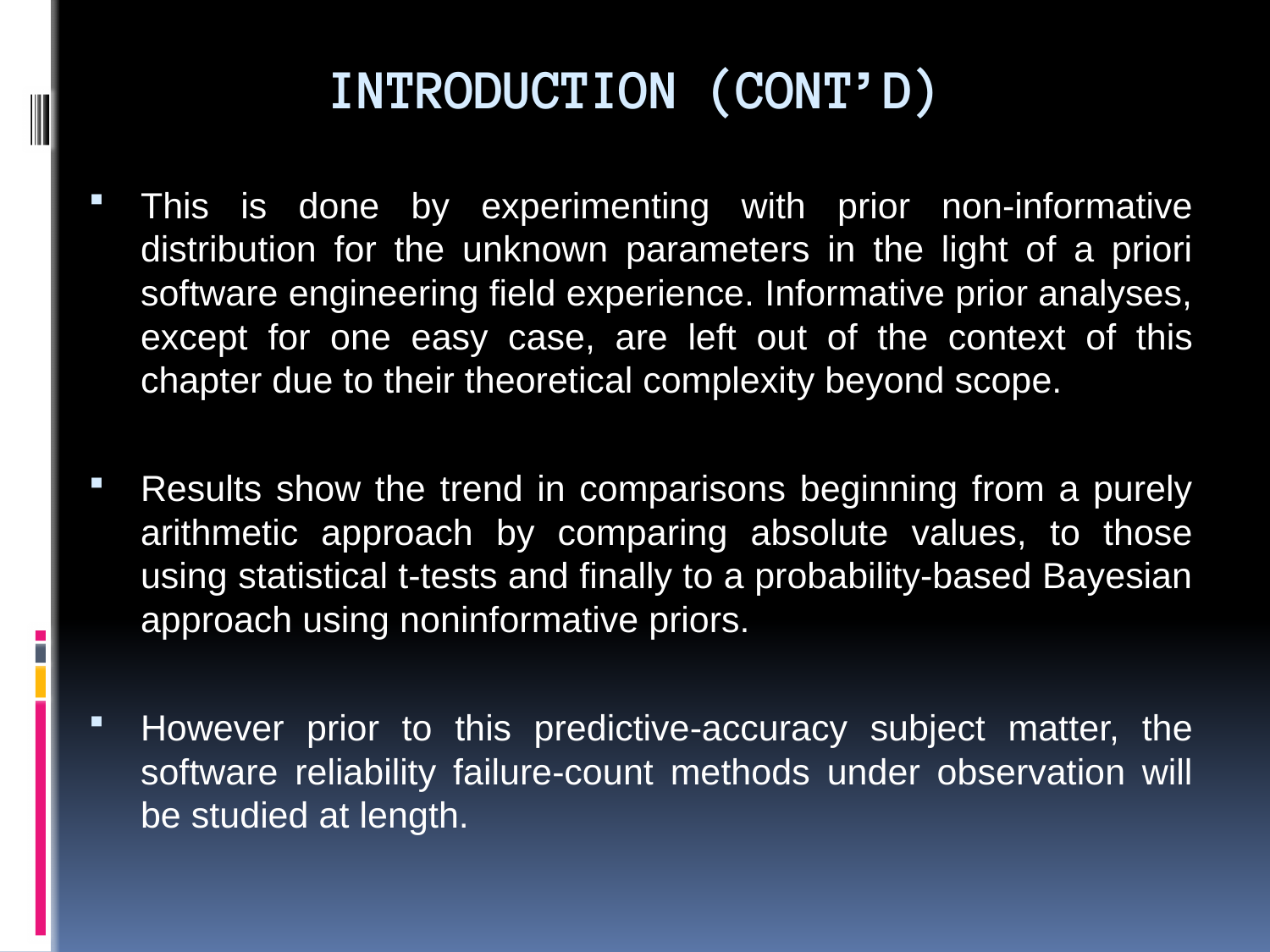

# Introduction (cont’d)
This is done by experimenting with prior non-informative distribution for the unknown parameters in the light of a priori software engineering field experience. Informative prior analyses, except for one easy case, are left out of the context of this chapter due to their theoretical complexity beyond scope.

Results show the trend in comparisons beginning from a purely arithmetic approach by comparing absolute values, to those using statistical t-tests and finally to a probability-based Bayesian approach using noninformative priors.

However prior to this predictive-accuracy subject matter, the software reliability failure-count methods under observation will be studied at length.